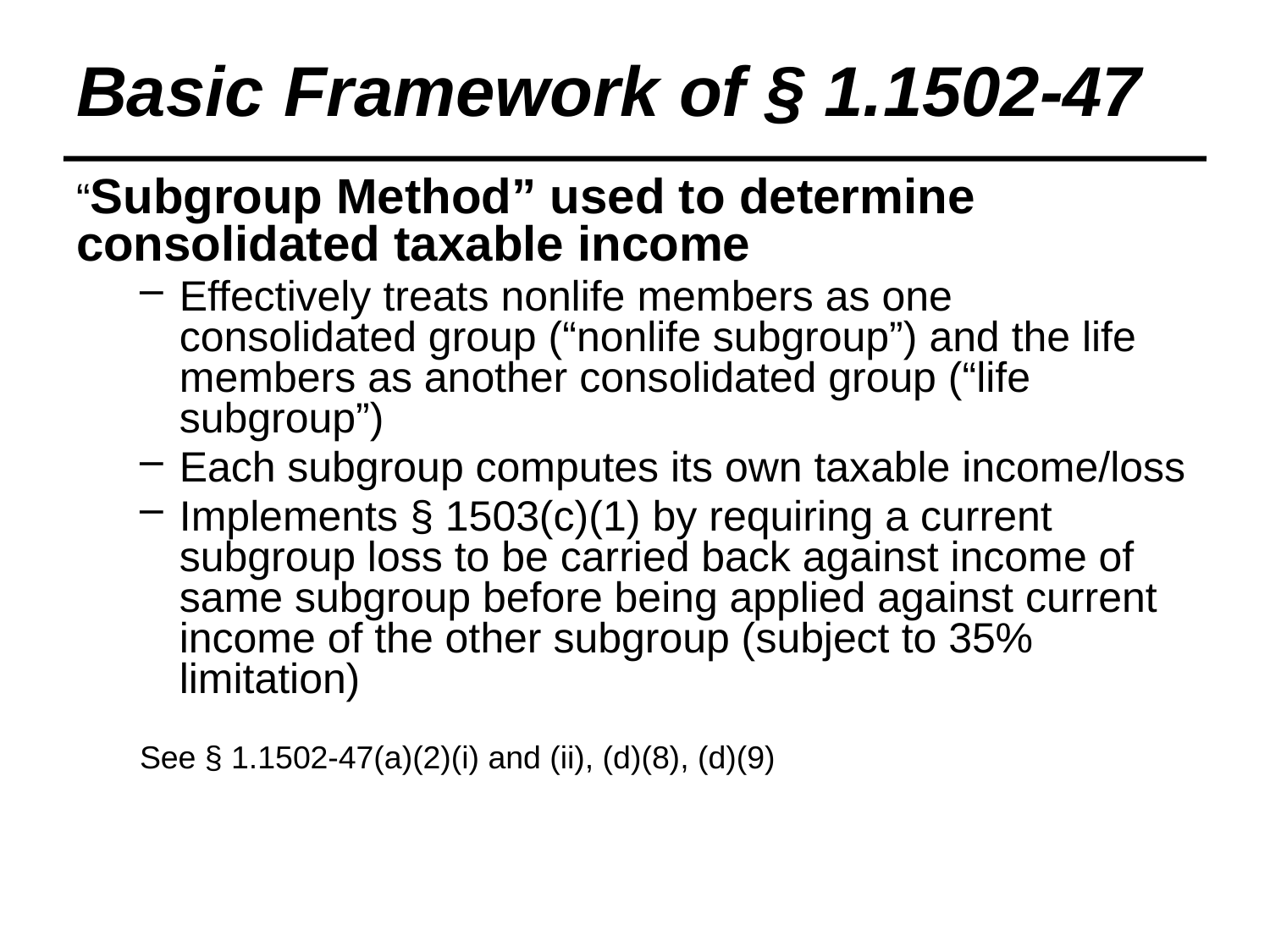

# Basic Framework of § 1.1502-47
“Subgroup Method” used to determine consolidated taxable income
Effectively treats nonlife members as one consolidated group (“nonlife subgroup”) and the life members as another consolidated group (“life subgroup”)
Each subgroup computes its own taxable income/loss
Implements § 1503(c)(1) by requiring a current subgroup loss to be carried back against income of same subgroup before being applied against current income of the other subgroup (subject to 35% limitation)

See § 1.1502-47(a)(2)(i) and (ii), (d)(8), (d)(9)